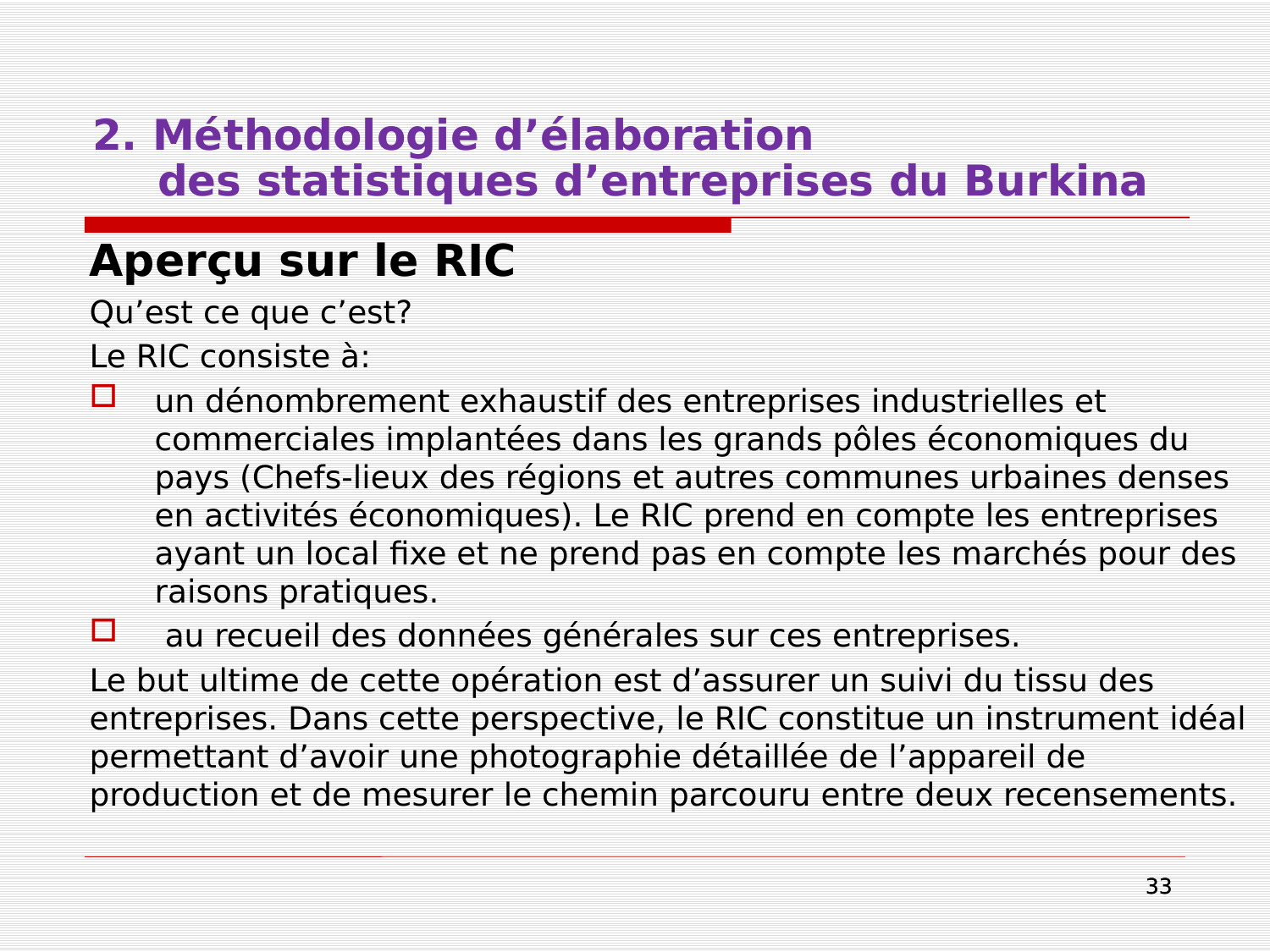

# 2. Méthodologie d’élaboration des statistiques d’entreprises du Burkina
Aperçu sur le RIC
Qu’est ce que c’est?
Le RIC consiste à:
un dénombrement exhaustif des entreprises industrielles et commerciales implantées dans les grands pôles économiques du pays (Chefs-lieux des régions et autres communes urbaines denses en activités économiques). Le RIC prend en compte les entreprises ayant un local fixe et ne prend pas en compte les marchés pour des raisons pratiques.
 au recueil des données générales sur ces entreprises.
Le but ultime de cette opération est d’assurer un suivi du tissu des entreprises. Dans cette perspective, le RIC constitue un instrument idéal permettant d’avoir une photographie détaillée de l’appareil de production et de mesurer le chemin parcouru entre deux recensements.

33
33